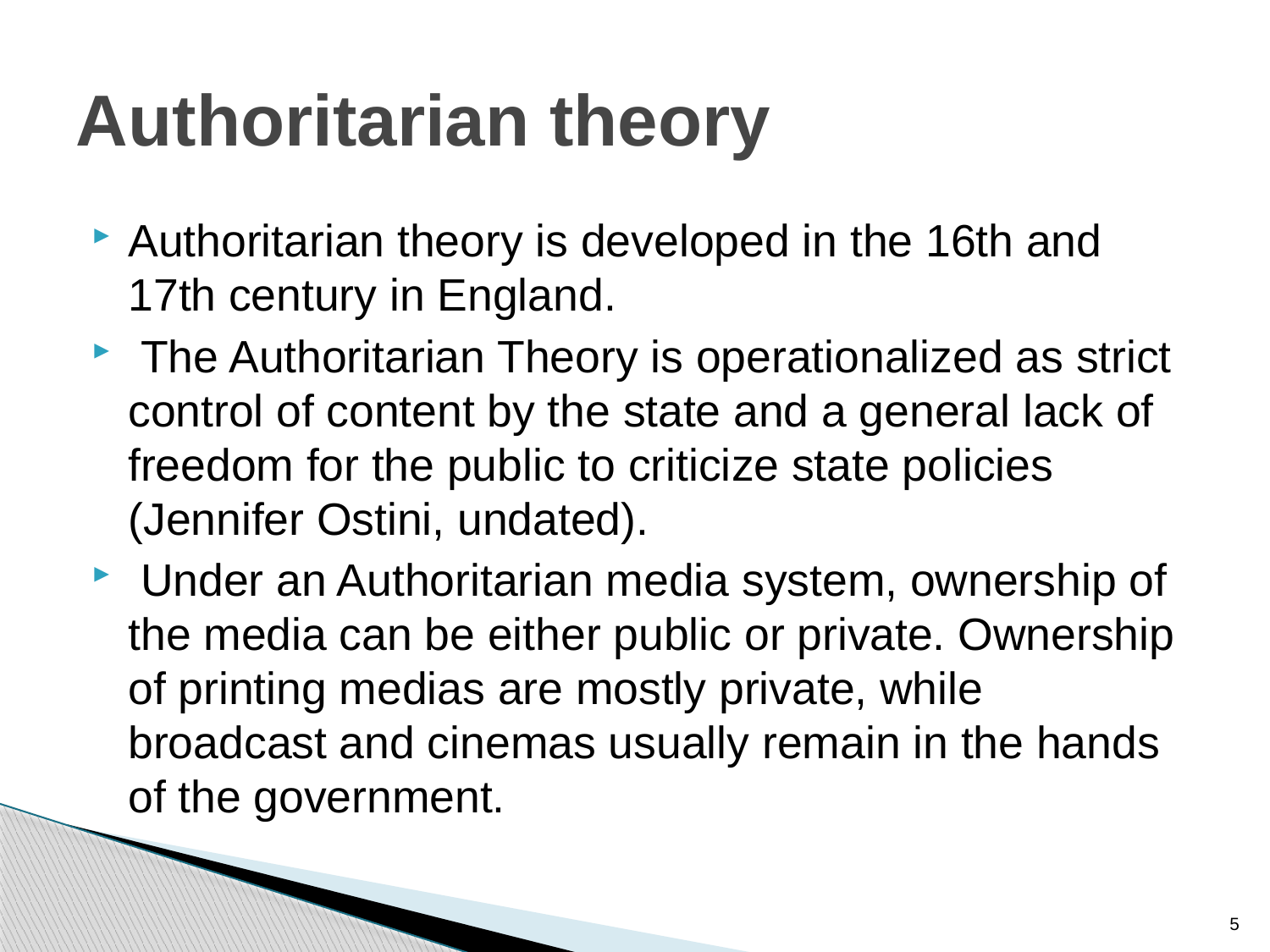

# Authoritarian theory
Authoritarian theory is developed in the 16th and 17th century in England.
 The Authoritarian Theory is operationalized as strict control of content by the state and a general lack of freedom for the public to criticize state policies (Jennifer Ostini, undated).
 Under an Authoritarian media system, ownership of the media can be either public or private. Ownership of printing medias are mostly private, while broadcast and cinemas usually remain in the hands of the government.
5